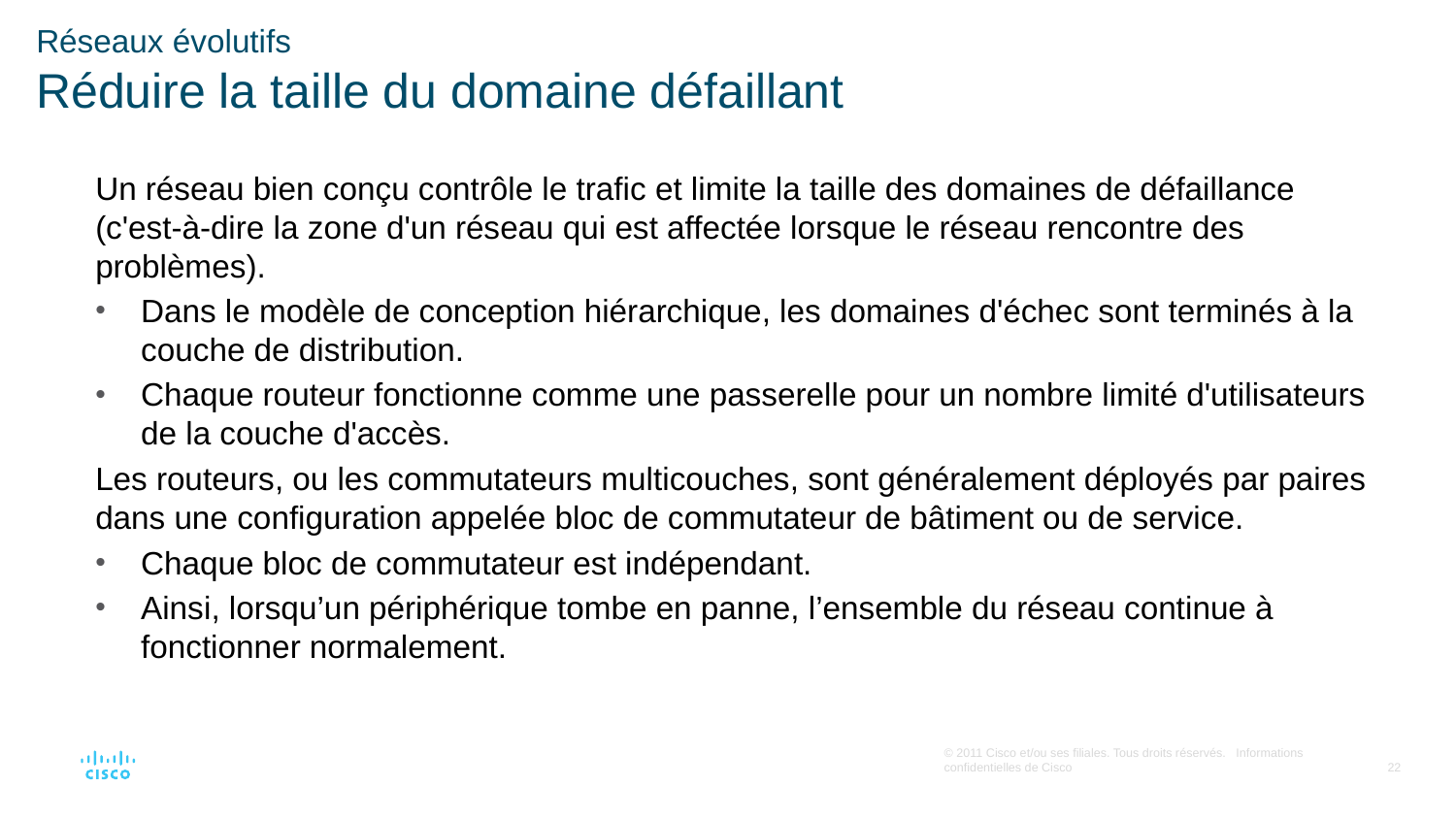

# Réseaux évolutifs Réduire la taille du domaine défaillant
Un réseau bien conçu contrôle le trafic et limite la taille des domaines de défaillance (c'est-à-dire la zone d'un réseau qui est affectée lorsque le réseau rencontre des problèmes).
Dans le modèle de conception hiérarchique, les domaines d'échec sont terminés à la couche de distribution.
Chaque routeur fonctionne comme une passerelle pour un nombre limité d'utilisateurs de la couche d'accès.
Les routeurs, ou les commutateurs multicouches, sont généralement déployés par paires dans une configuration appelée bloc de commutateur de bâtiment ou de service.
Chaque bloc de commutateur est indépendant.
Ainsi, lorsqu’un périphérique tombe en panne, l’ensemble du réseau continue à fonctionner normalement.